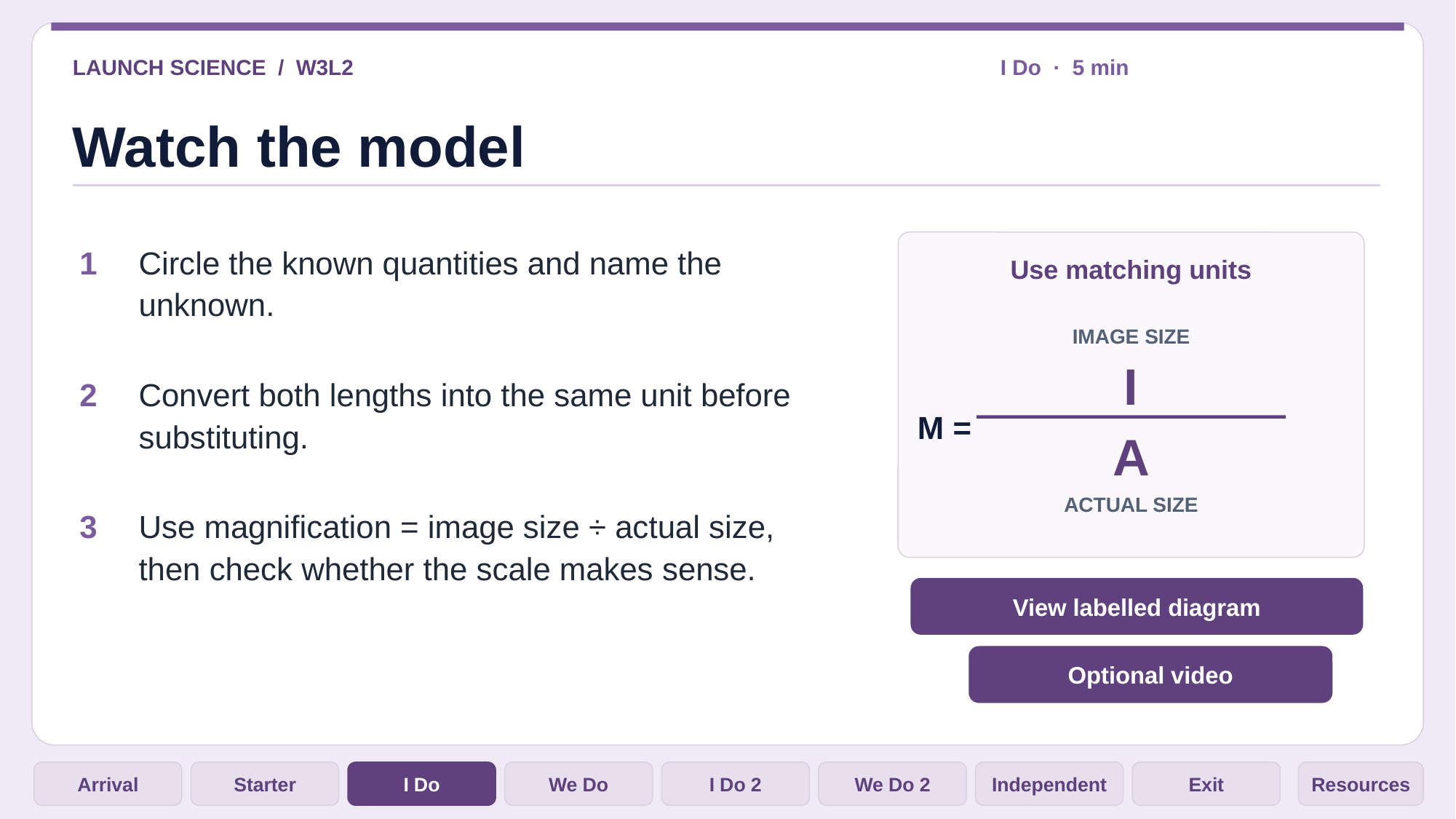

LAUNCH SCIENCE  /  W3L2
I Do  ·  5 min
Watch the model

1
Circle the known quantities and name the unknown.
Use matching units
IMAGE SIZE
I
2
Convert both lengths into the same unit before substituting.
M =

A
ACTUAL SIZE
3
Use magnification = image size ÷ actual size, then check whether the scale makes sense.
View labelled diagram
Optional video
Arrival
Starter
I Do
We Do
I Do 2
We Do 2
Independent
Exit
Resources